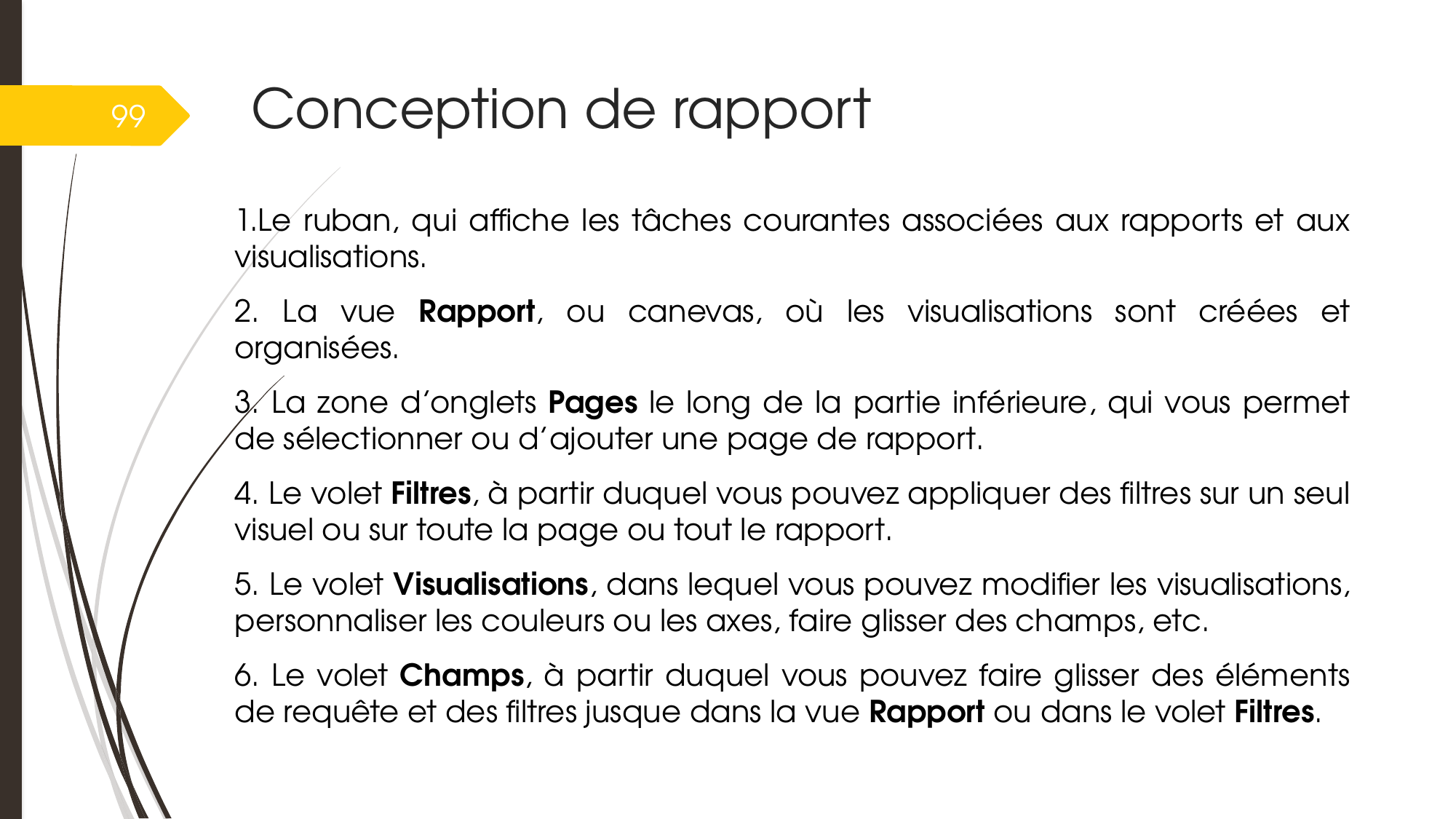

Conception de rapport
99
1.Le ruban, qui affiche les tâches courantes associées aux rapports et aux visualisations.
2. La vue Rapport, ou canevas, où les visualisations sont créées et organisées.
3. La zone d’onglets Pages le long de la partie inférieure, qui vous permet de sélectionner ou d’ajouter une page de rapport.
4. Le volet Filtres, à partir duquel vous pouvez appliquer des filtres sur un seul visuel ou sur toute la page ou tout le rapport.
5. Le volet Visualisations, dans lequel vous pouvez modifier les visualisations, personnaliser les couleurs ou les axes, faire glisser des champs, etc.
6. Le volet Champs, à partir duquel vous pouvez faire glisser des éléments de requête et des filtres jusque dans la vue Rapport ou dans le volet Filtres.